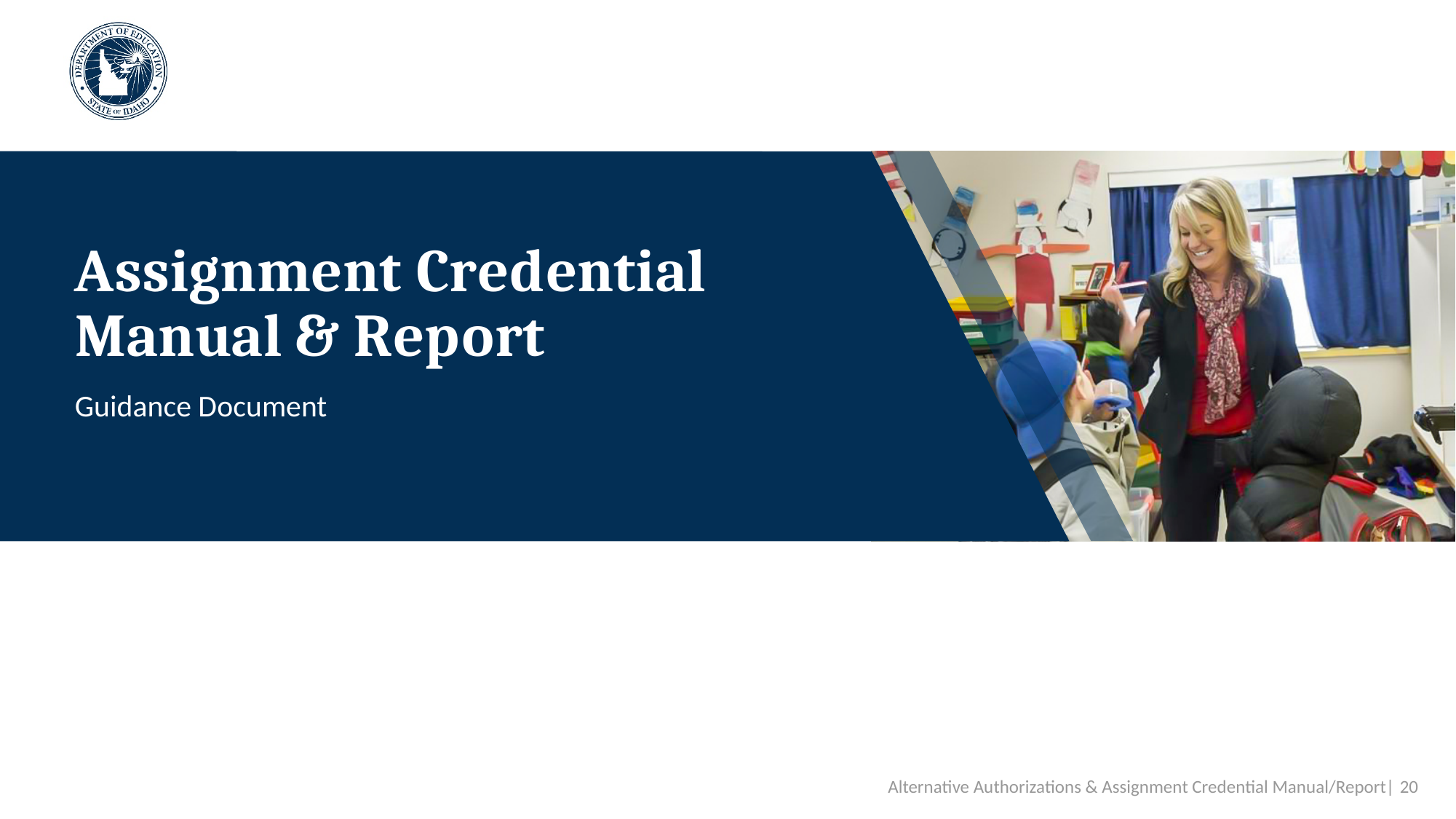

# Assignment Credential Manual & Report
Guidance Document
Alternative Authorizations & Assignment Credential Manual/Report| 20